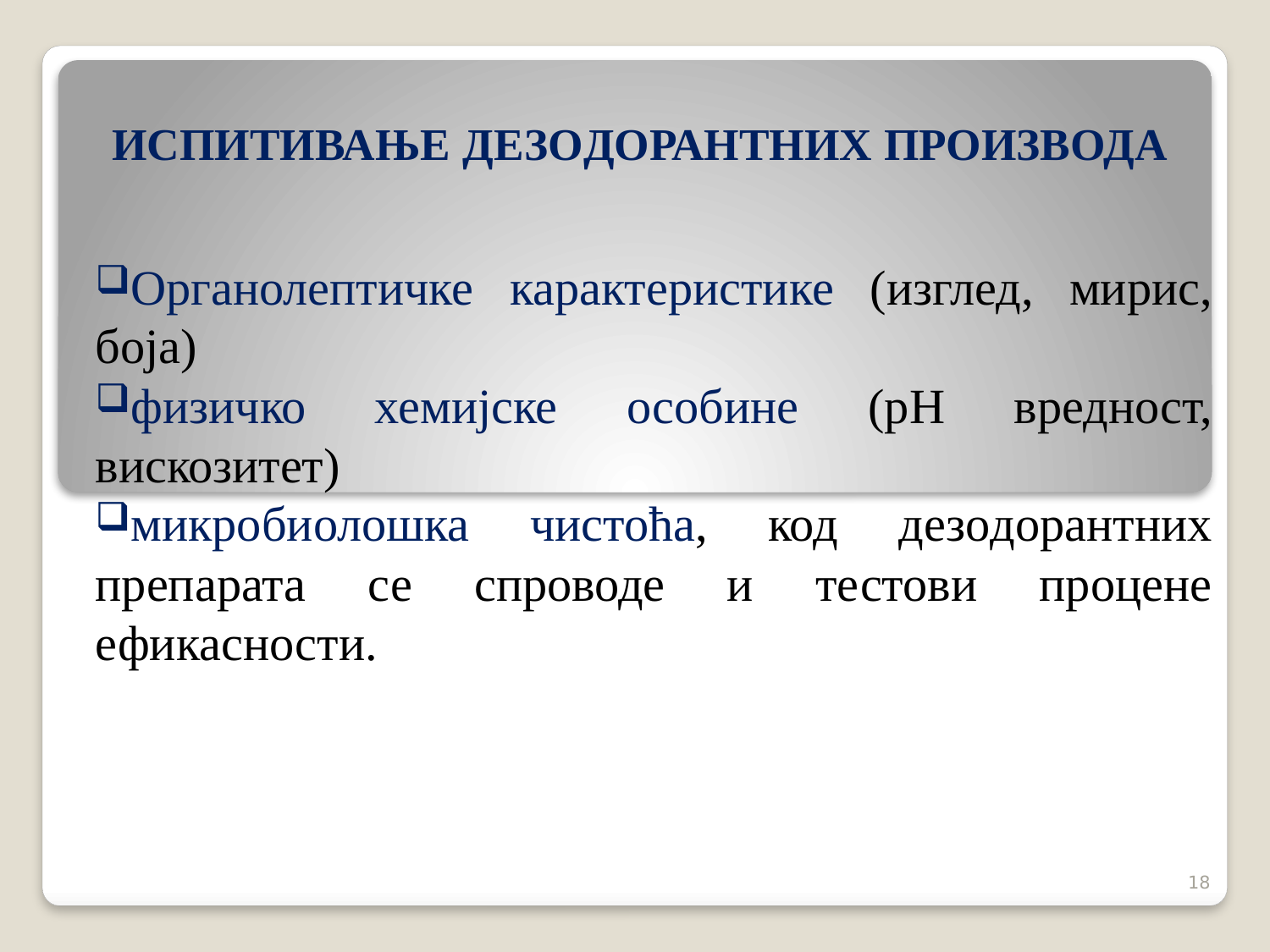

# ИСПИТИВАЊЕ ДЕЗОДОРАНТНИХ ПРОИЗВОДА

Органолептичке карактеристике (изглед, мирис, боја)
физичко хемијске особине (pH вредност, вискозитет)
микробиолошка чистоћа, код дезодорантних препарата се спроводе и тестови процене ефикасности.

18